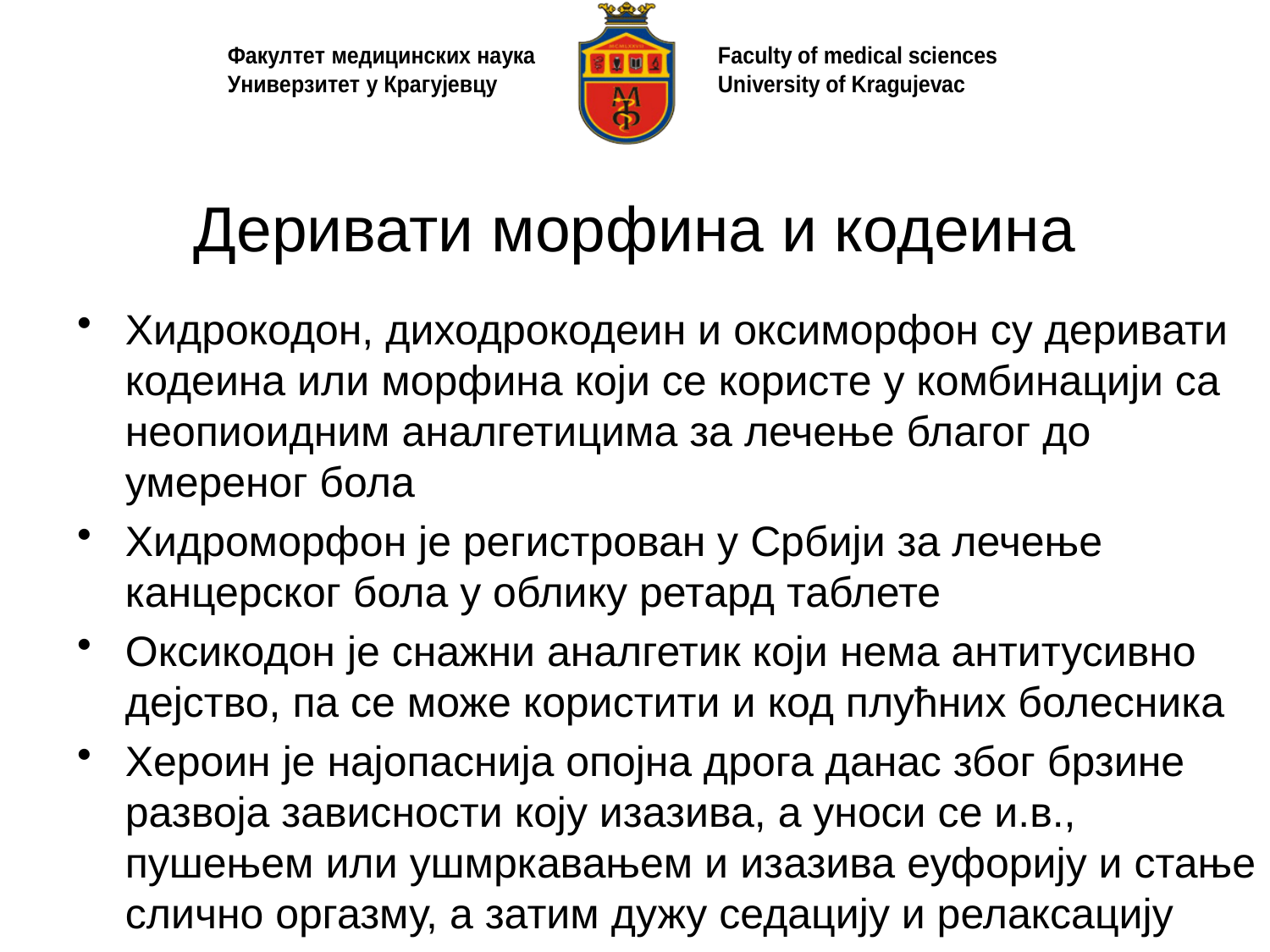

# Деривати морфина и кодеина
Хидрокодон, диходрокодеин и оксиморфон су деривати кодеина или морфина који се користе у комбинацији са неопиоидним аналгетицима за лечење благог до умереног бола
Хидроморфон је регистрован у Србији за лечење канцерског бола у облику ретард таблете
Оксикодон је снажни аналгетик који нема антитусивно дејство, па се може користити и код плућних болесника
Хероин је најопаснија опојна дрога данас због брзине развоја зависности коју изазива, а уноси се и.в., пушењем или ушмркавањем и изазива еуфорију и стање слично оргазму, а затим дужу седацију и релаксацију